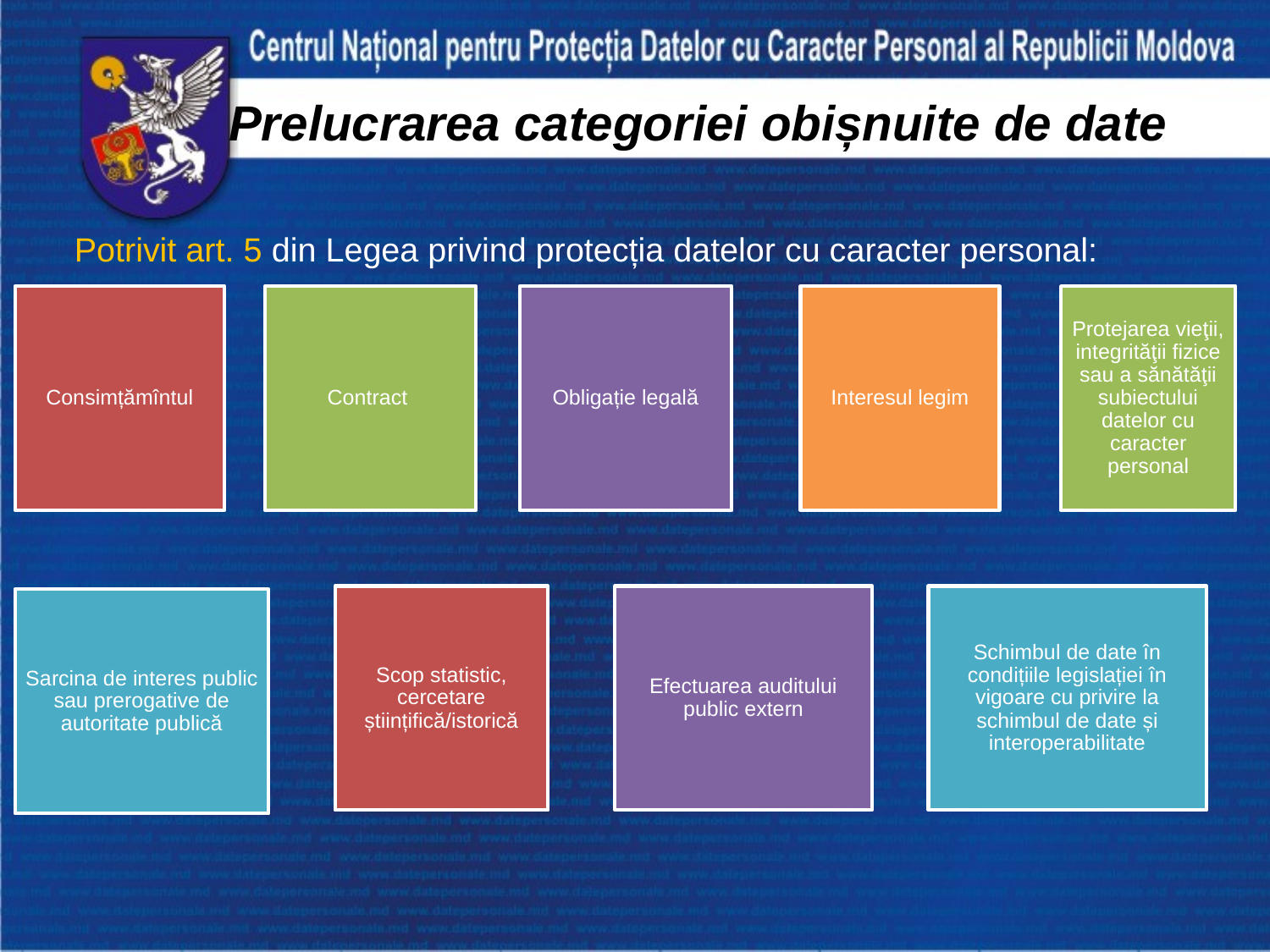

# Prelucrarea categoriei obișnuite de date
Potrivit art. 5 din Legea privind protecția datelor cu caracter personal:

Consimțămîntul
Contract
Obligație legală
Sarcina de interes public sau prerogative de autoritate publică
Interesul legim
Scop statistic, cercetare științifică/istorică
Protejarea vieţii, integrităţii fizice sau a sănătăţii subiectului datelor cu caracter personal
Efectuarea auditului public extern
Schimbul de date în condițiile legislației în vigoare cu privire la schimbul de date și interoperabilitate